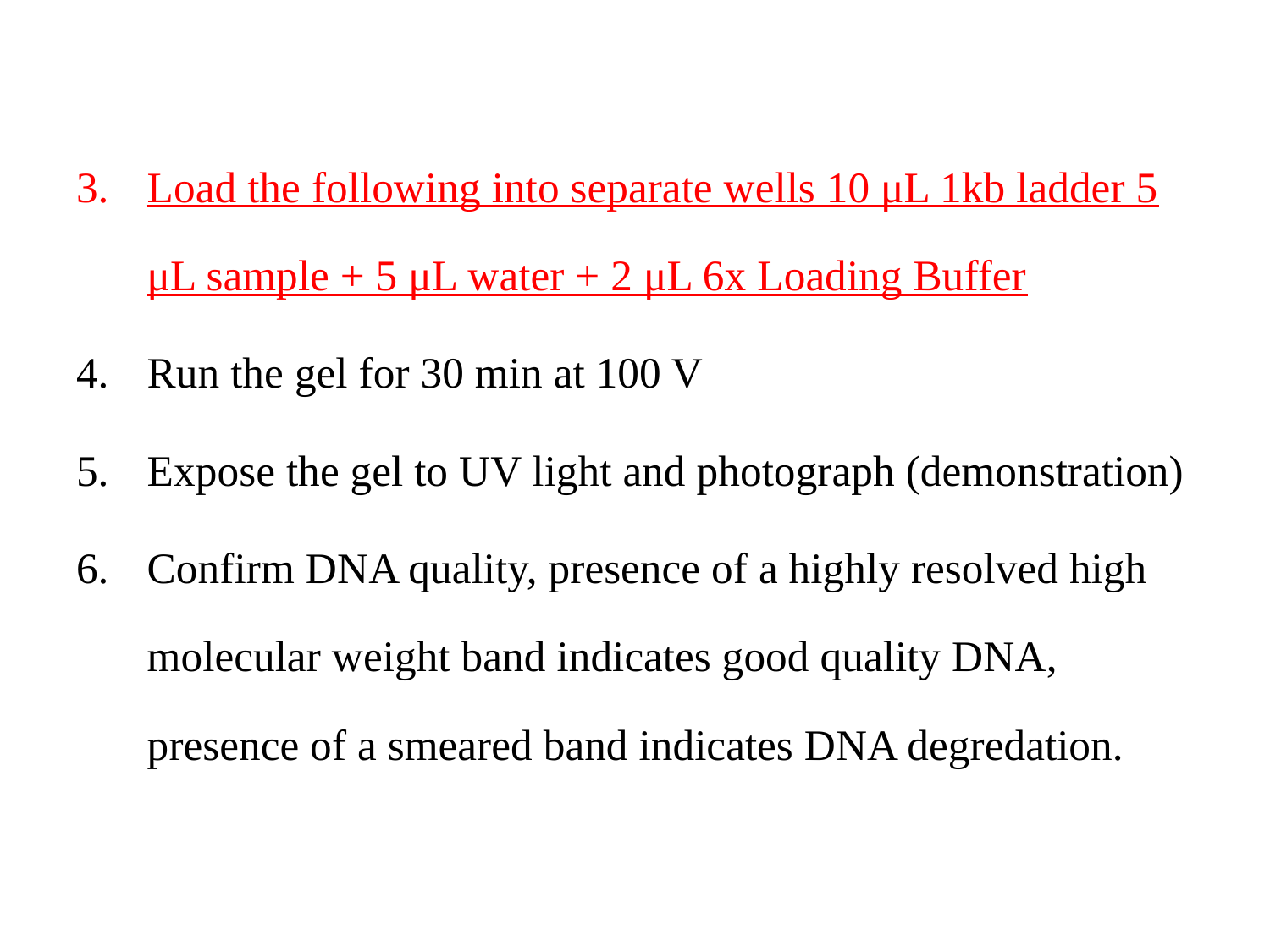

Load the following into separate wells 10 μL 1kb ladder 5 μL sample + 5 μL water + 2 μL 6x Loading Buffer
Run the gel for 30 min at 100 V
Expose the gel to UV light and photograph (demonstration)
Confirm DNA quality, presence of a highly resolved high molecular weight band indicates good quality DNA, presence of a smeared band indicates DNA degredation.